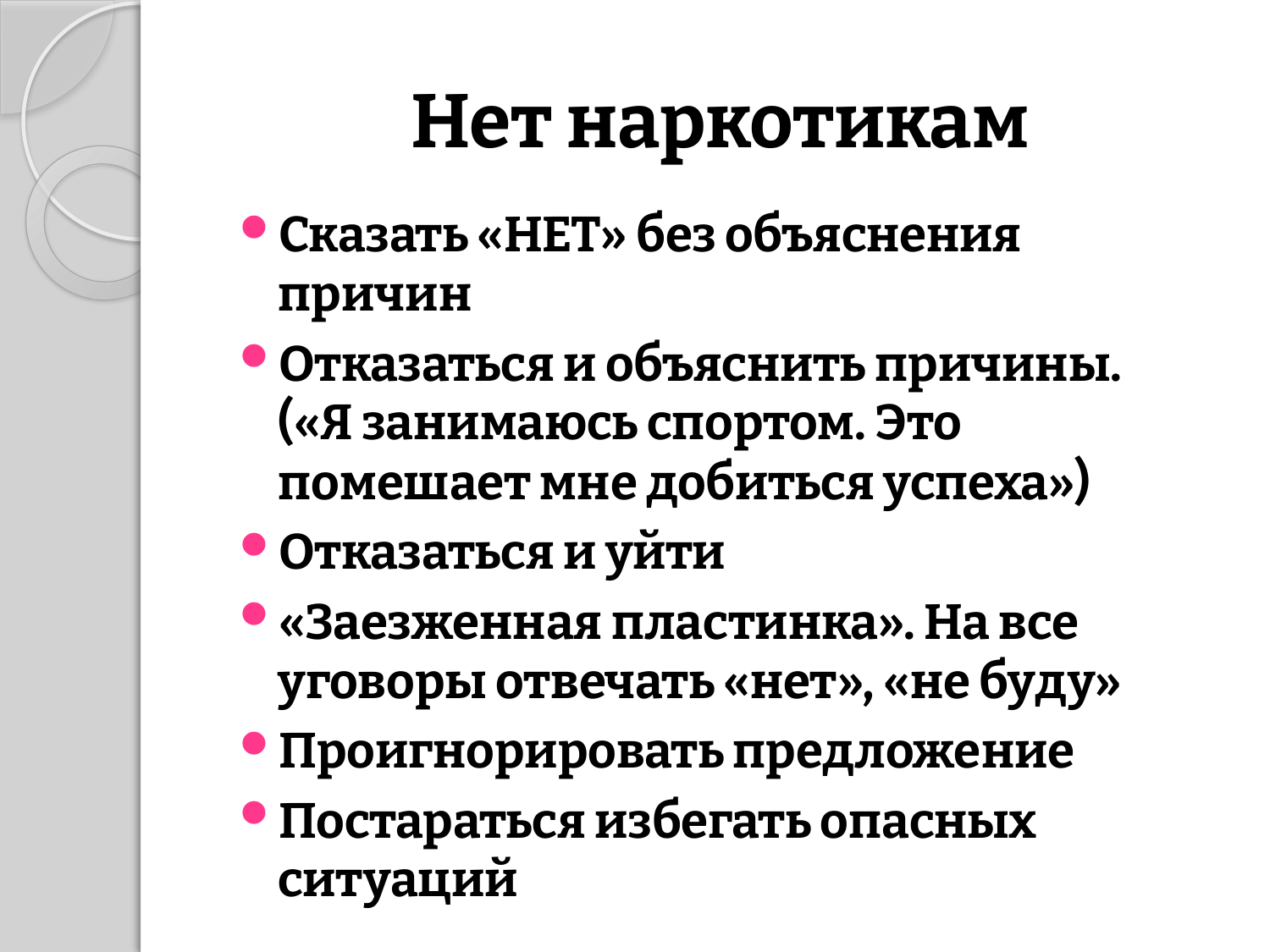

# Нет наркотикам
Сказать «НЕТ» без объяснения причин
Отказаться и объяснить причины. («Я занимаюсь спортом. Это помешает мне добиться успеха»)
Отказаться и уйти
«Заезженная пластинка». На все уговоры отвечать «нет», «не буду»
Проигнорировать предложение
Постараться избегать опасных ситуаций